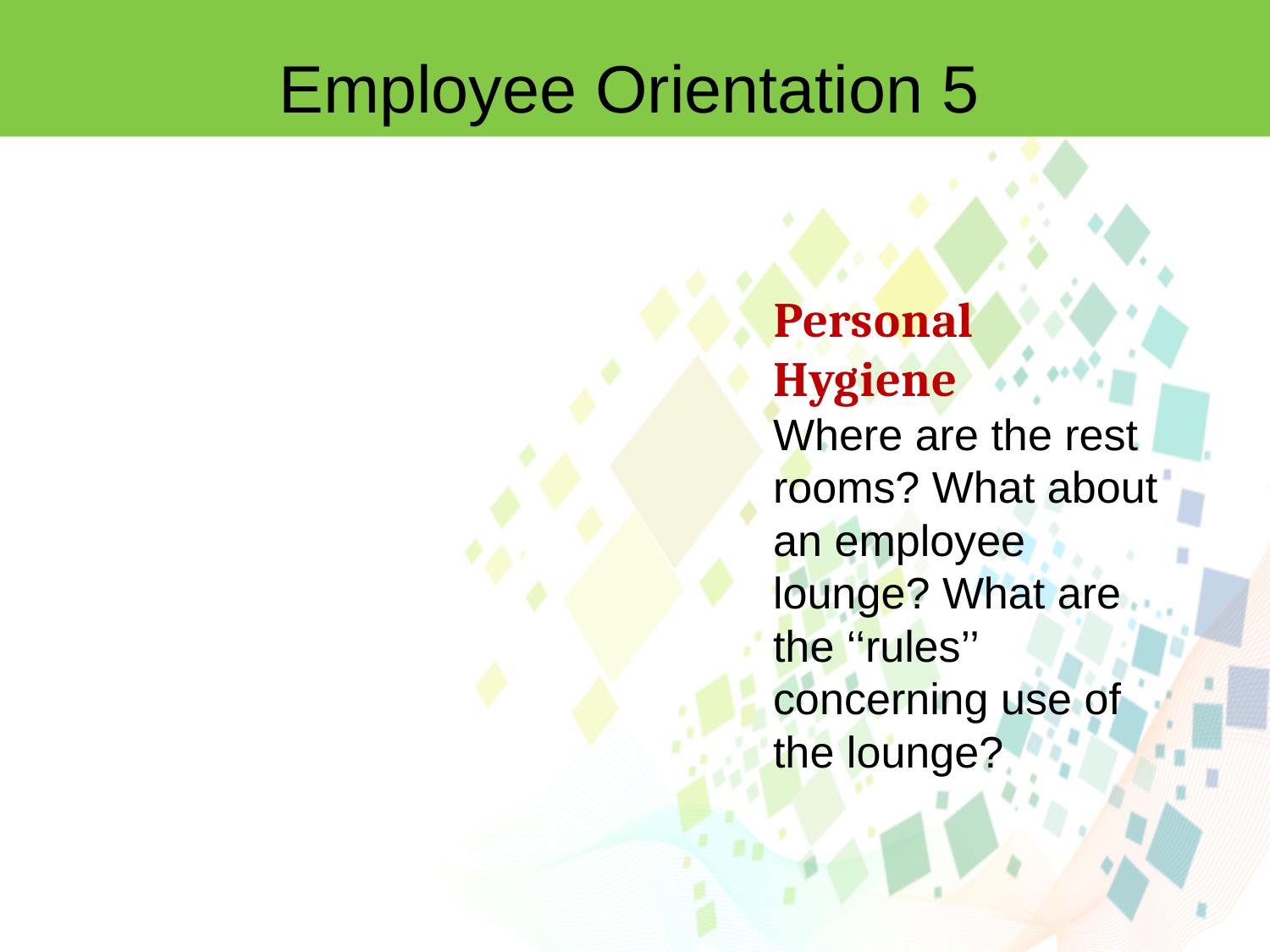

Employee Orientation 5
Personal Hygiene
Where are the rest rooms? What about an employee lounge? What are the ‘‘rules’’ concerning use of the lounge?